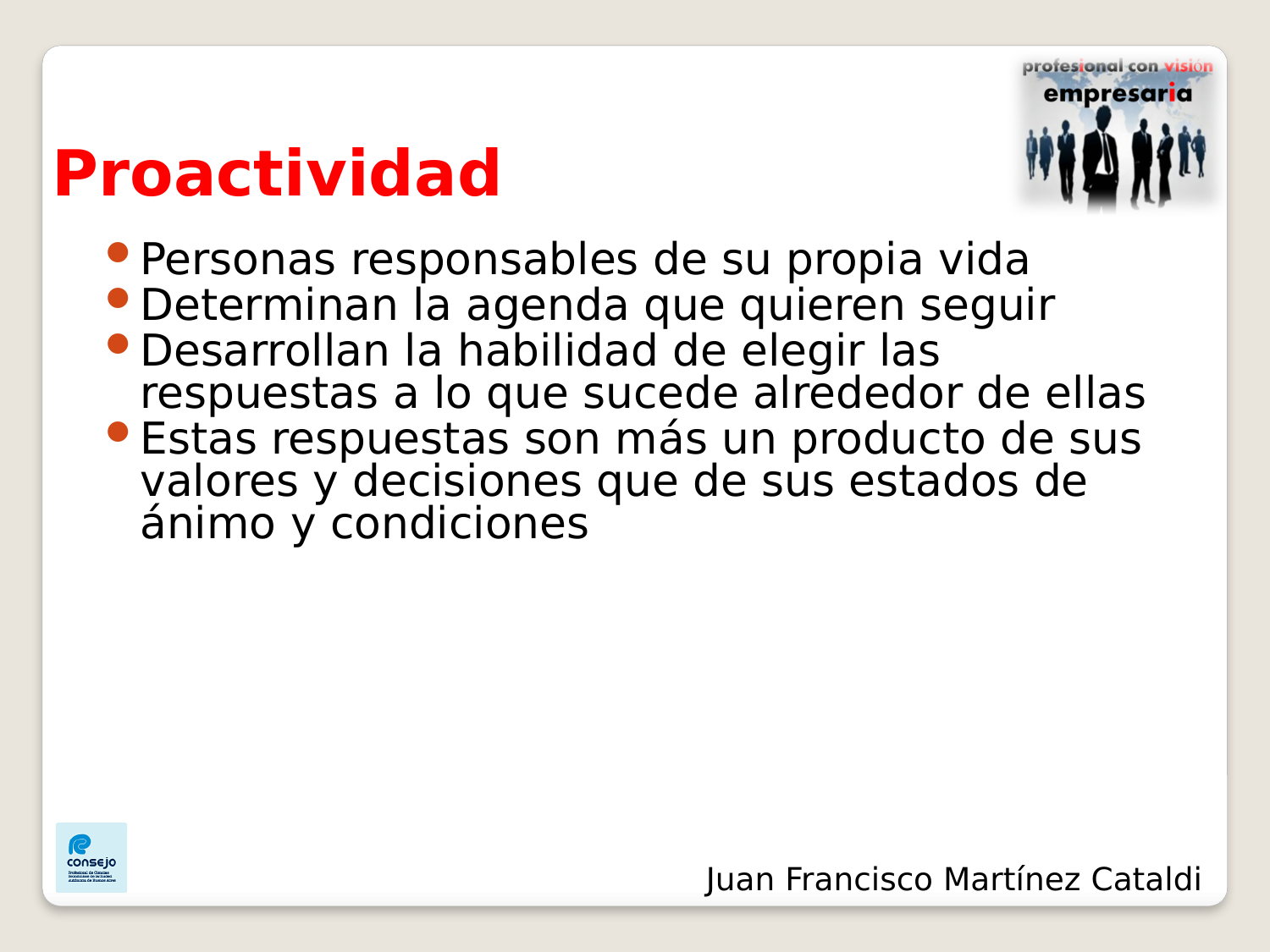

Proactividad
Personas responsables de su propia vida
Determinan la agenda que quieren seguir
Desarrollan la habilidad de elegir las respuestas a lo que sucede alrededor de ellas
Estas respuestas son más un producto de sus valores y decisiones que de sus estados de ánimo y condiciones
Juan Francisco Martínez Cataldi